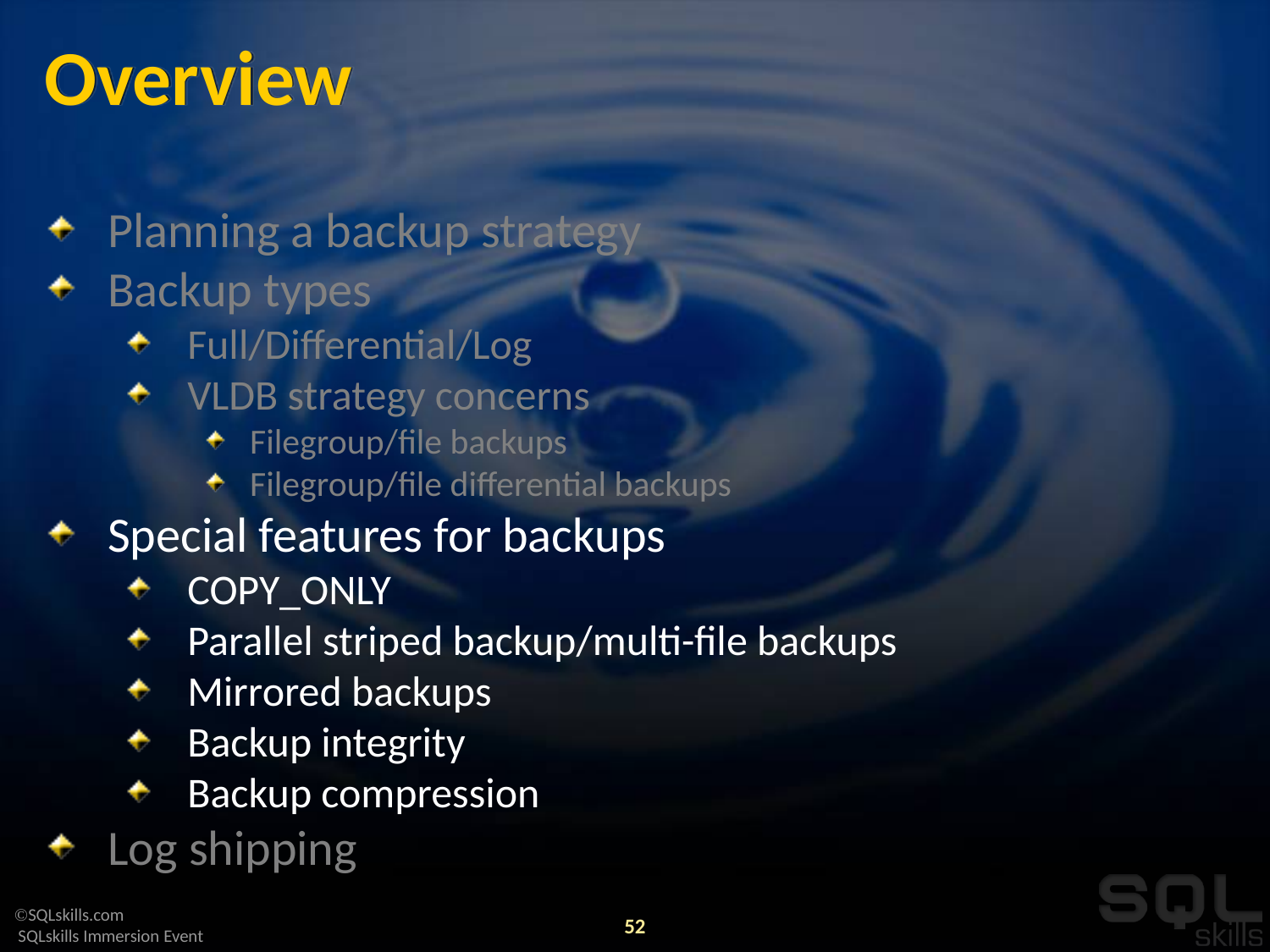

# Overview
Planning a backup strategy
Backup types
Full/Differential/Log
VLDB strategy concerns
Filegroup/file backups
Filegroup/file differential backups
Special features for backups
COPY_ONLY
Parallel striped backup/multi-file backups
Mirrored backups
Backup integrity
Backup compression
Log shipping
52